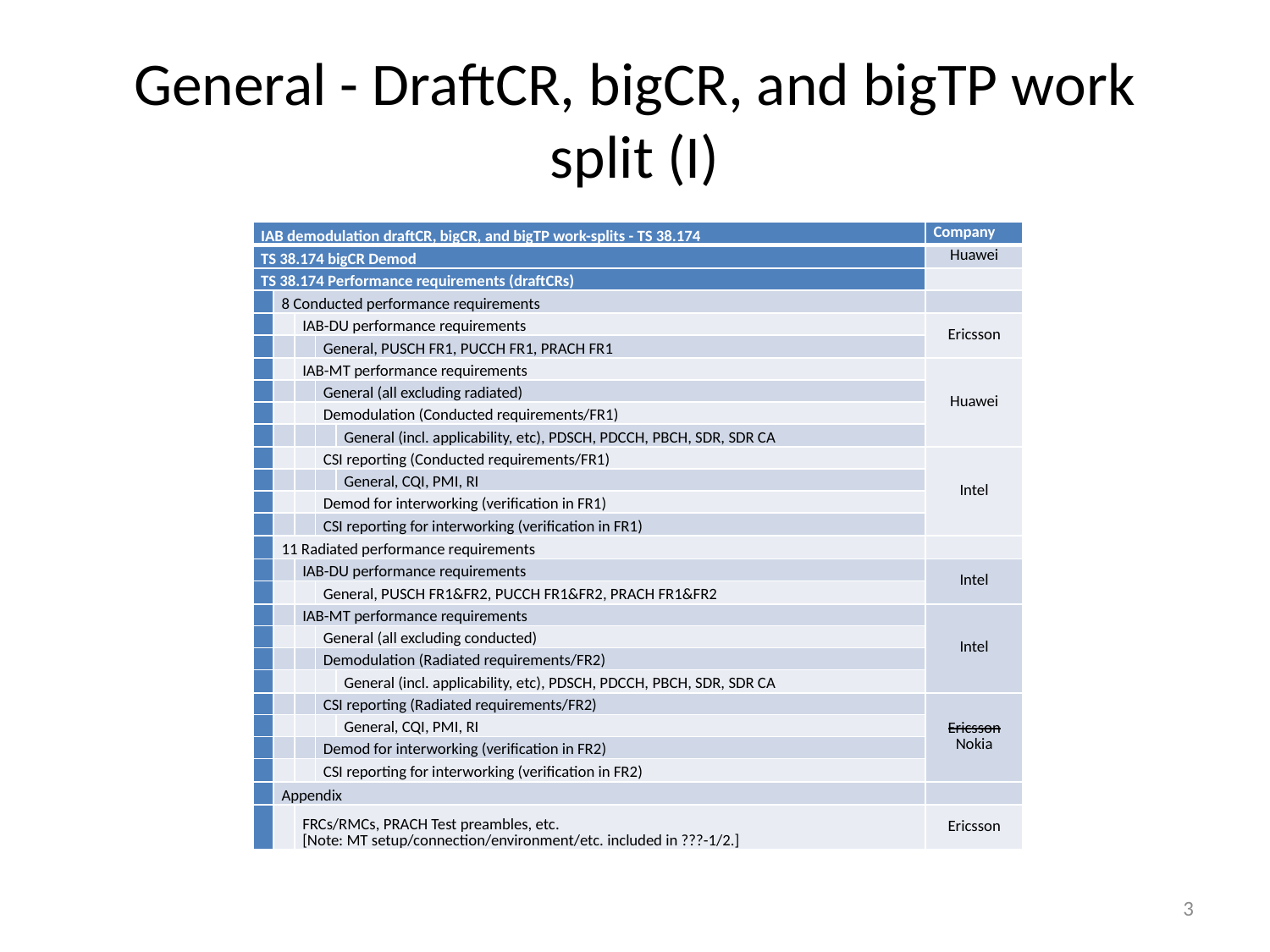

# General - DraftCR, bigCR, and bigTP work split (I)
| IAB demodulation draftCR, bigCR, and bigTP work-splits - TS 38.174 |  |  |  |  | Company |
| --- | --- | --- | --- | --- | --- |
| TS 38.174 bigCR Demod |  |  |  |  | Huawei |
| TS 38.174 Performance requirements (draftCRs) |  |  |  |  |  |
|  | 8 Conducted performance requirements |  |  |  |  |
|  |  | IAB-DU performance requirements |  |  | Ericsson |
|  |  |  | General, PUSCH FR1, PUCCH FR1, PRACH FR1 |  |  |
|  |  | IAB-MT performance requirements |  |  | Huawei |
|  |  |  | General (all excluding radiated) |  |  |
|  |  |  | Demodulation (Conducted requirements/FR1) |  |  |
|  |  |  |  | General (incl. applicability, etc), PDSCH, PDCCH, PBCH, SDR, SDR CA |  |
|  |  |  | CSI reporting (Conducted requirements/FR1) |  | Intel |
|  |  |  |  | General, CQI, PMI, RI |  |
|  |  |  | Demod for interworking (verification in FR1) |  |  |
|  |  |  | CSI reporting for interworking (verification in FR1) |  |  |
|  | 11 Radiated performance requirements |  |  |  |  |
|  |  | IAB-DU performance requirements |  |  | Intel |
|  |  |  | General, PUSCH FR1&FR2, PUCCH FR1&FR2, PRACH FR1&FR2 |  |  |
|  |  | IAB-MT performance requirements |  |  | Intel |
|  |  |  | General (all excluding conducted) |  |  |
|  |  |  | Demodulation (Radiated requirements/FR2) |  |  |
|  |  |  |  | General (incl. applicability, etc), PDSCH, PDCCH, PBCH, SDR, SDR CA |  |
|  |  |  | CSI reporting (Radiated requirements/FR2) |  | Ericsson Nokia |
|  |  |  |  | General, CQI, PMI, RI |  |
|  |  |  | Demod for interworking (verification in FR2) |  |  |
|  |  |  | CSI reporting for interworking (verification in FR2) |  |  |
|  | Appendix |  |  |  |  |
|  |  | FRCs/RMCs, PRACH Test preambles, etc. [Note: MT setup/connection/environment/etc. included in ???-1/2.] |  |  | Ericsson |
3